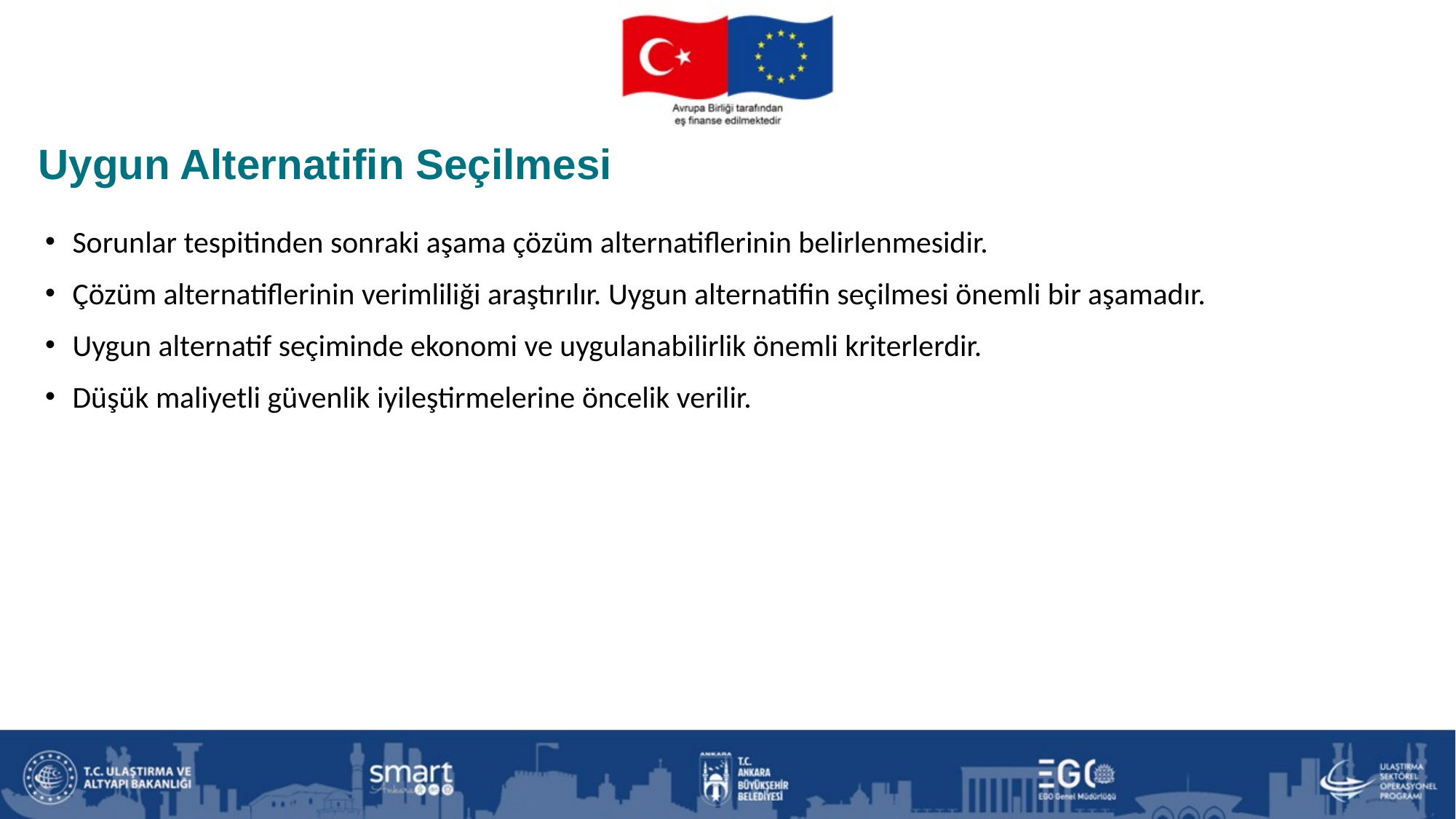

Uygun Alternatifin Seçilmesi
Sorunlar tespitinden sonraki aşama çözüm alternatiflerinin belirlenmesidir.
Çözüm alternatiflerinin verimliliği araştırılır. Uygun alternatifin seçilmesi önemli bir aşamadır.
Uygun alternatif seçiminde ekonomi ve uygulanabilirlik önemli kriterlerdir.
Düşük maliyetli güvenlik iyileştirmelerine öncelik verilir.